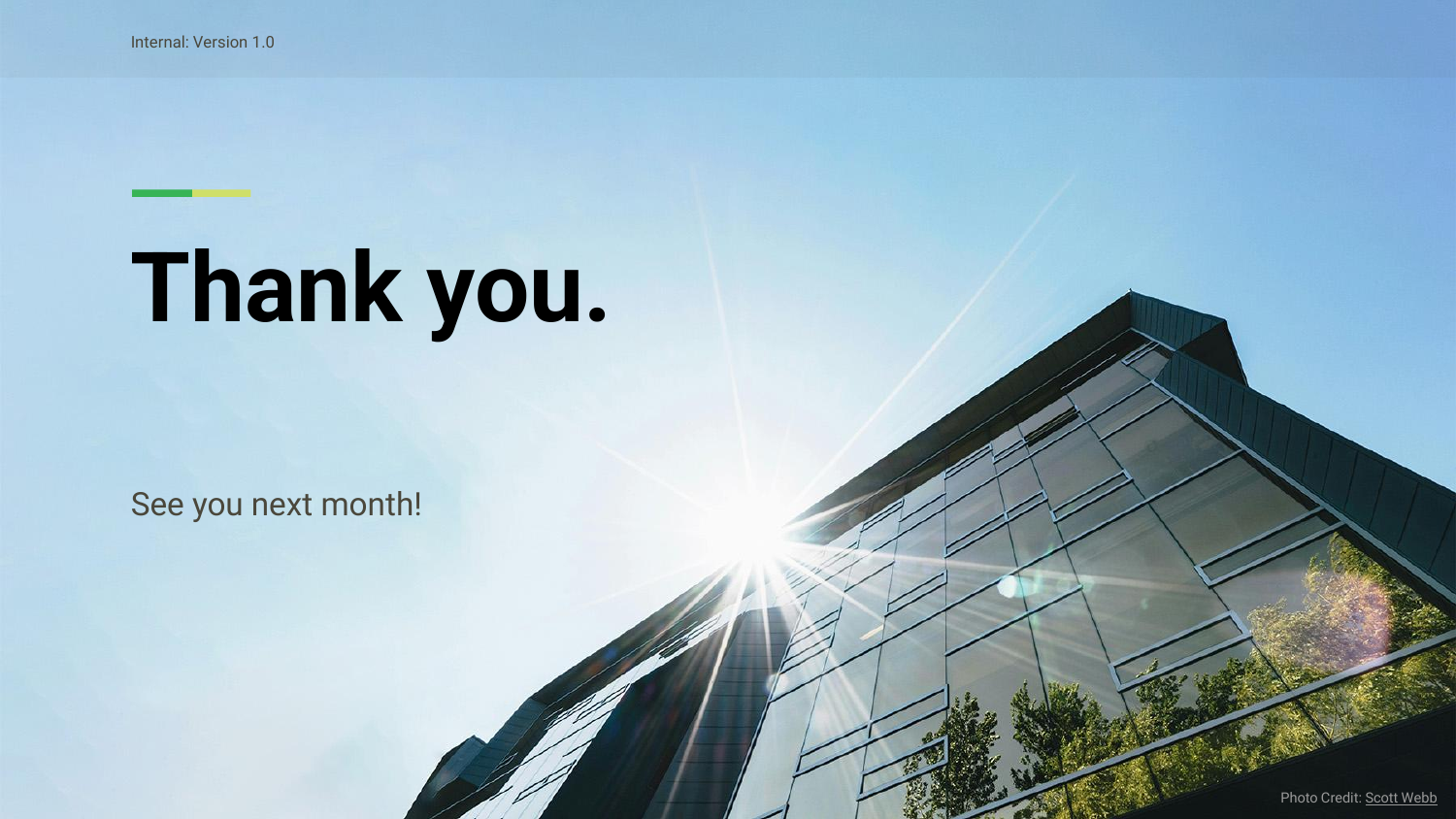

Internal: Version 1.0
# Thank you.
See you next month!